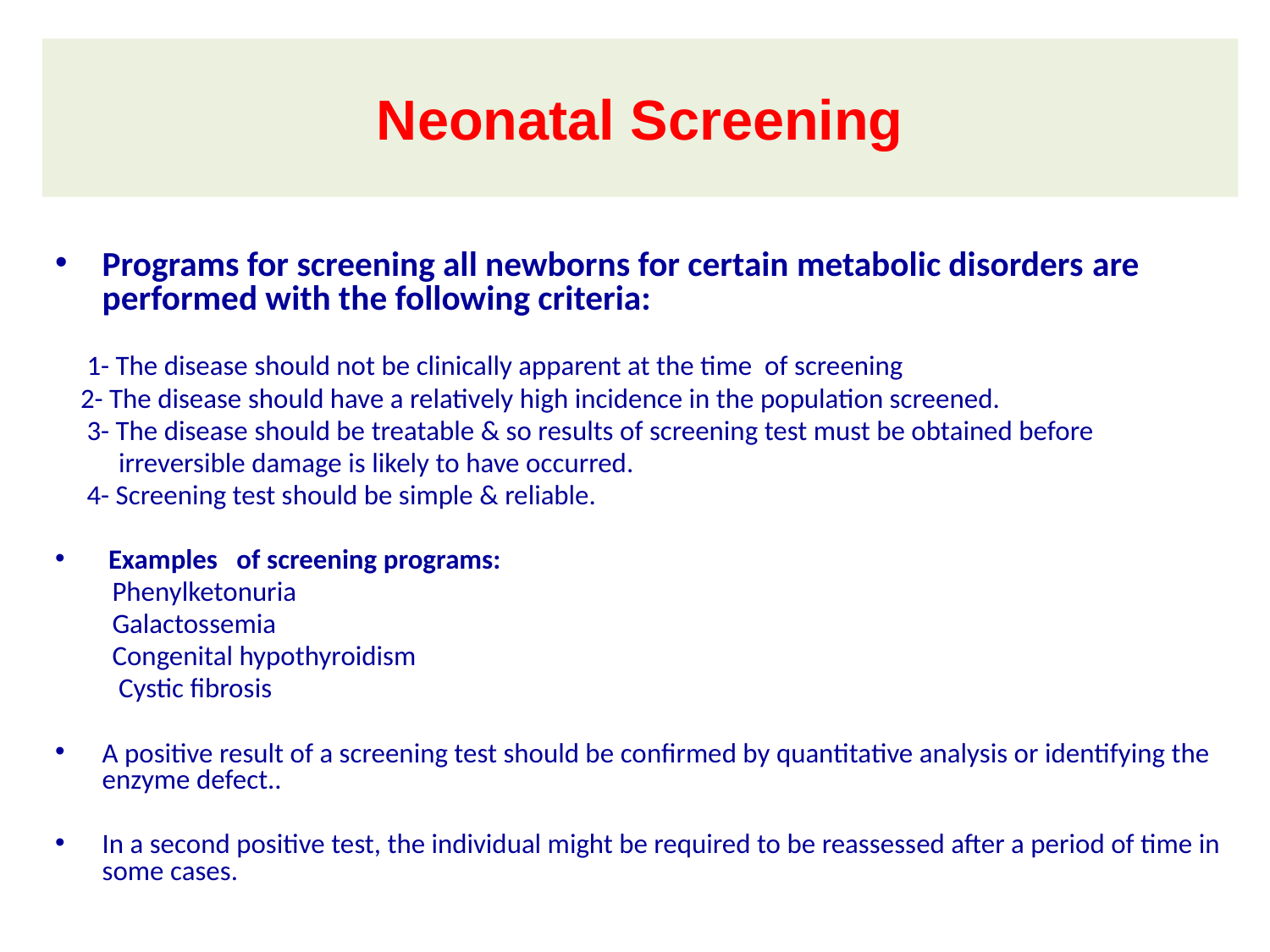

# Neonatal Screening
Programs for screening all newborns for certain metabolic disorders are performed with the following criteria:

     1- The disease should not be clinically apparent at the time  of screening
    2- The disease should have a relatively high incidence in the population screened.
     3- The disease should be treatable & so results of screening test must be obtained before
          irreversible damage is likely to have occurred.
     4- Screening test should be simple & reliable.

 Examples   of screening programs:
         Phenylketonuria
         Galactossemia
         Congenital hypothyroidism
          Cystic fibrosis

A positive result of a screening test should be confirmed by quantitative analysis or identifying the enzyme defect..

In a second positive test, the individual might be required to be reassessed after a period of time in some cases.